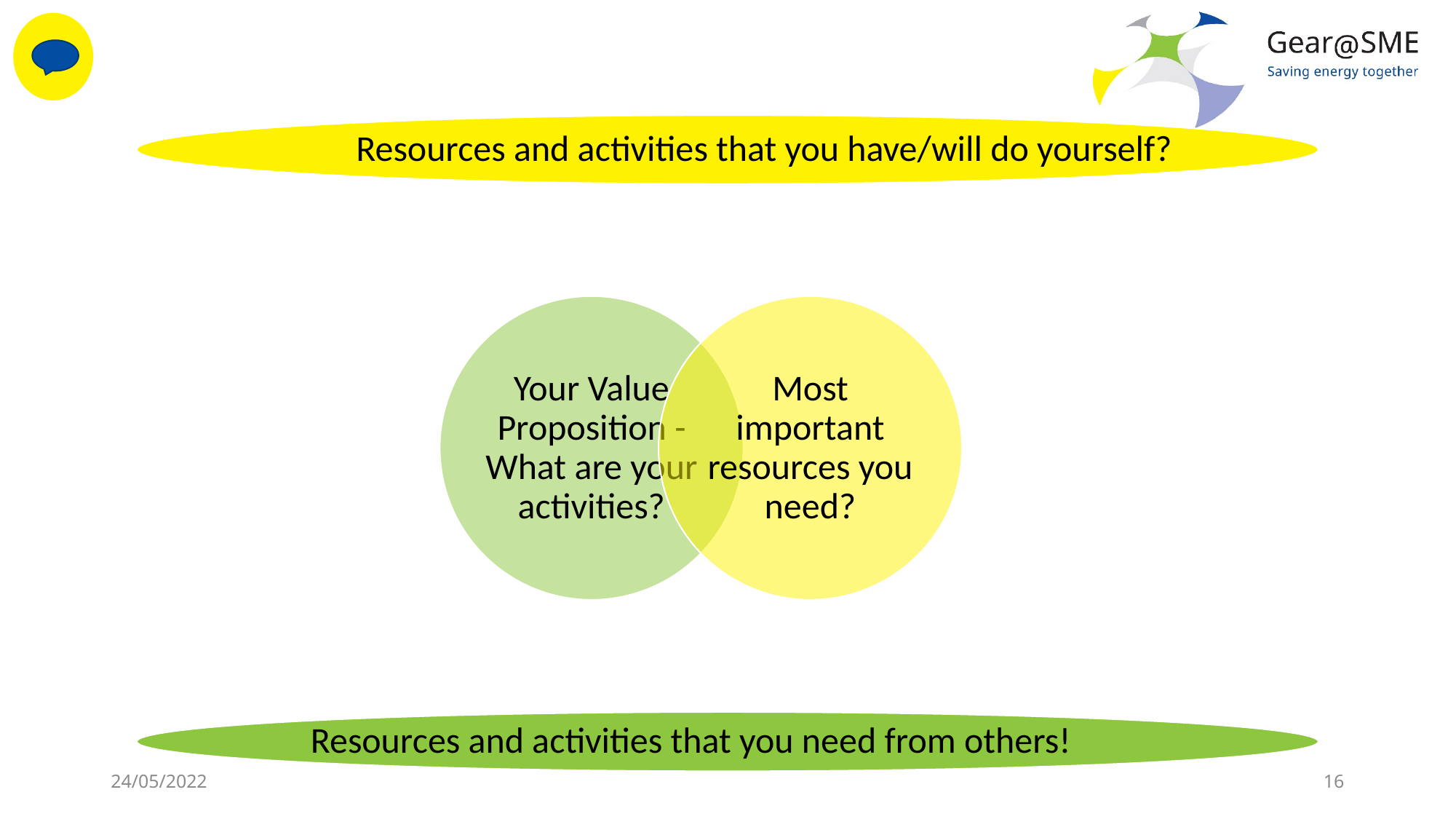

Resources and activities that you have/will do yourself?
Your Value Proposition - What are your activities?
Most important resources you need?
Resources and activities that you need from others!

24/05/2022
16